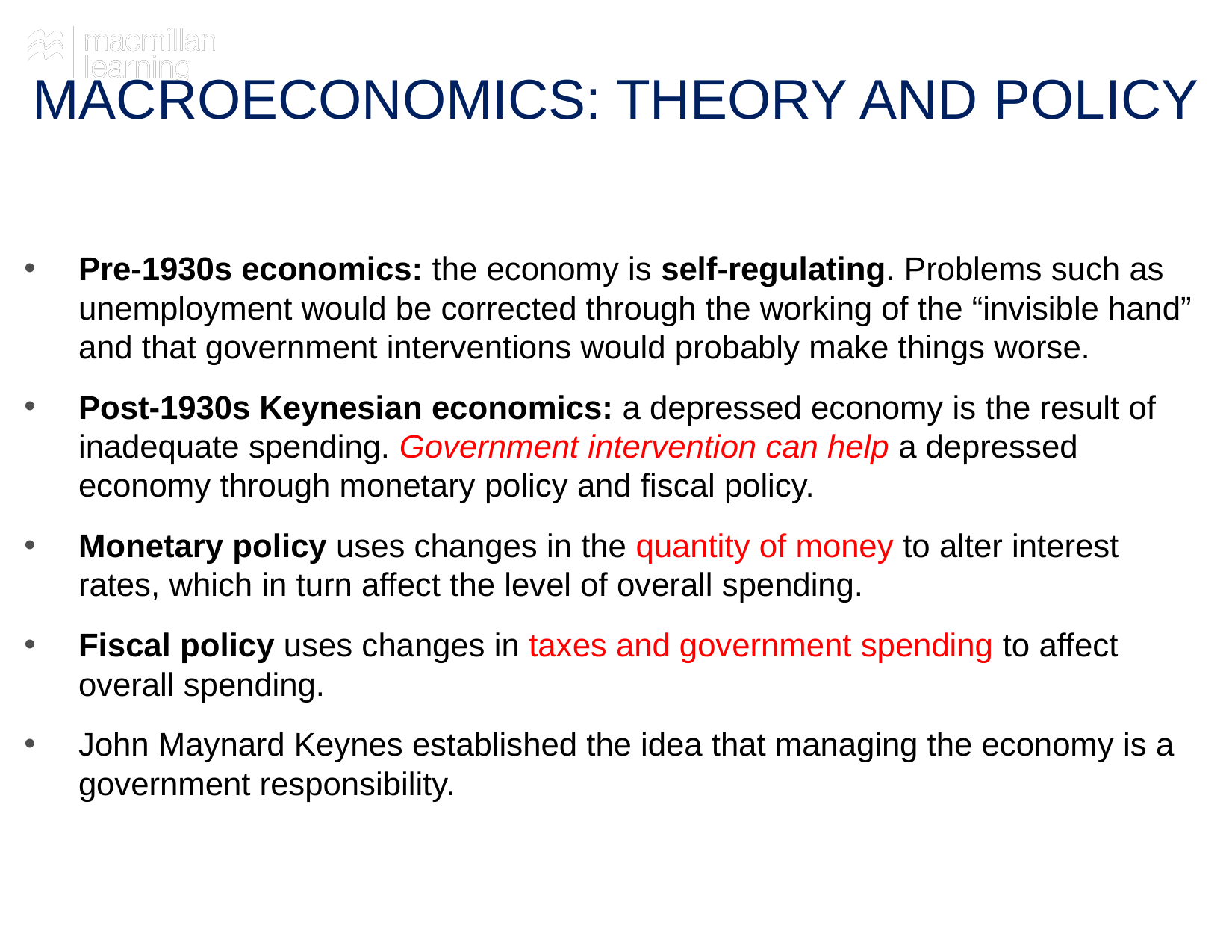

# MACROECONOMICS: THEORY AND POLICY
Pre-1930s economics: the economy is self-regulating. Problems such as unemployment would be corrected through the working of the “invisible hand” and that government interventions would probably make things worse.
Post-1930s Keynesian economics: a depressed economy is the result of inadequate spending. Government intervention can help a depressed economy through monetary policy and fiscal policy.
Monetary policy uses changes in the quantity of money to alter interest rates, which in turn affect the level of overall spending.
Fiscal policy uses changes in taxes and government spending to affect overall spending.
John Maynard Keynes established the idea that managing the economy is a government responsibility.